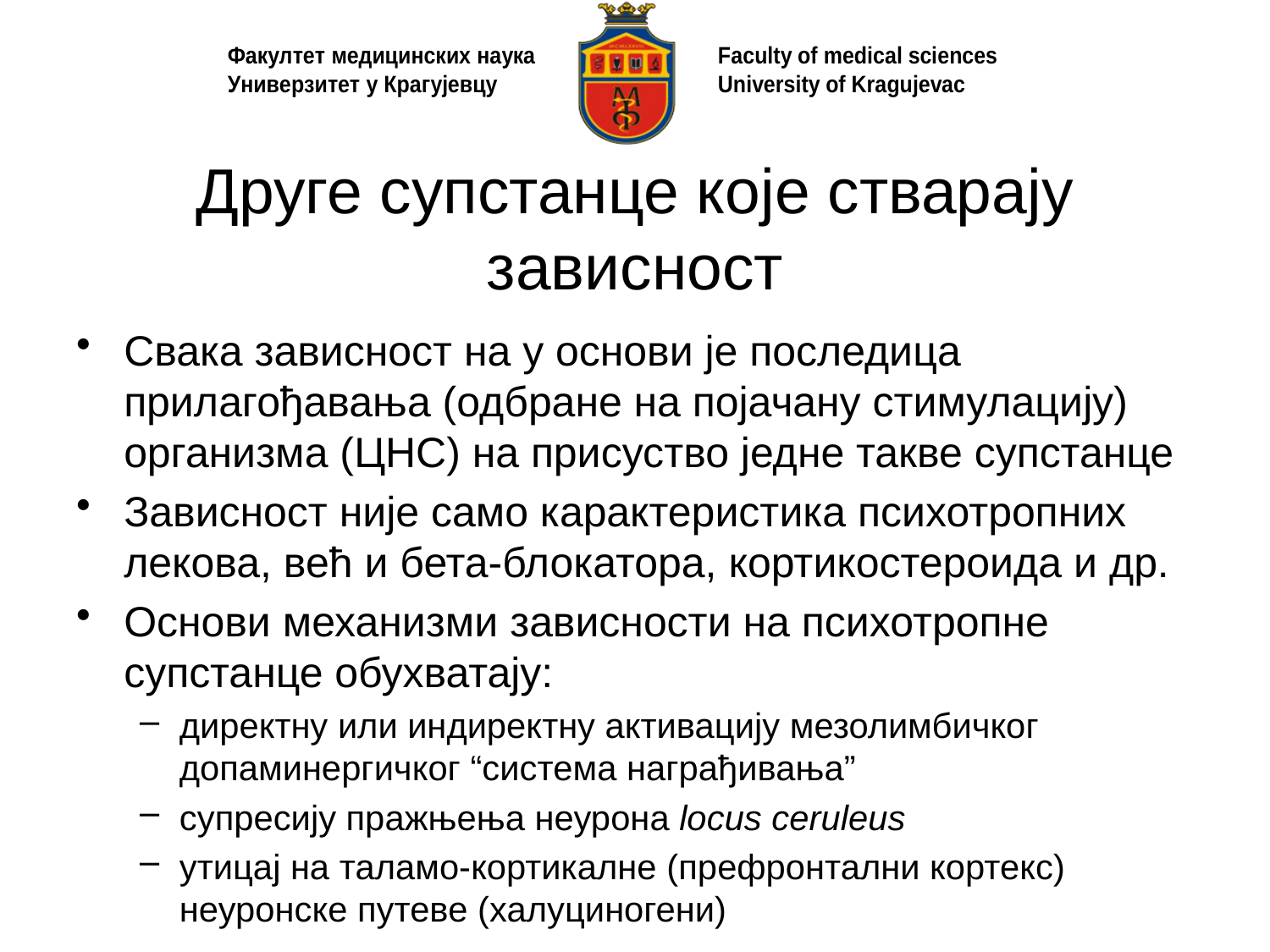

# Друге супстанце које стварају зависност
Свака зависност на у основи је последица прилагођавања (одбране на појачану стимулацију) организма (ЦНС) на присуство једне такве супстанце
Зависност није само карактеристика психотропних лекова, већ и бета-блокатора, кортикостероида и др.
Основи механизми зависности на психотропне супстанце обухватају:
директну или индиректну активацију мезолимбичког допаминергичког “система награђивања”
супресију пражњења неурона locus ceruleus
утицај на таламо-кортикалне (префронтални кортекс) неуронске путеве (халуциногени)